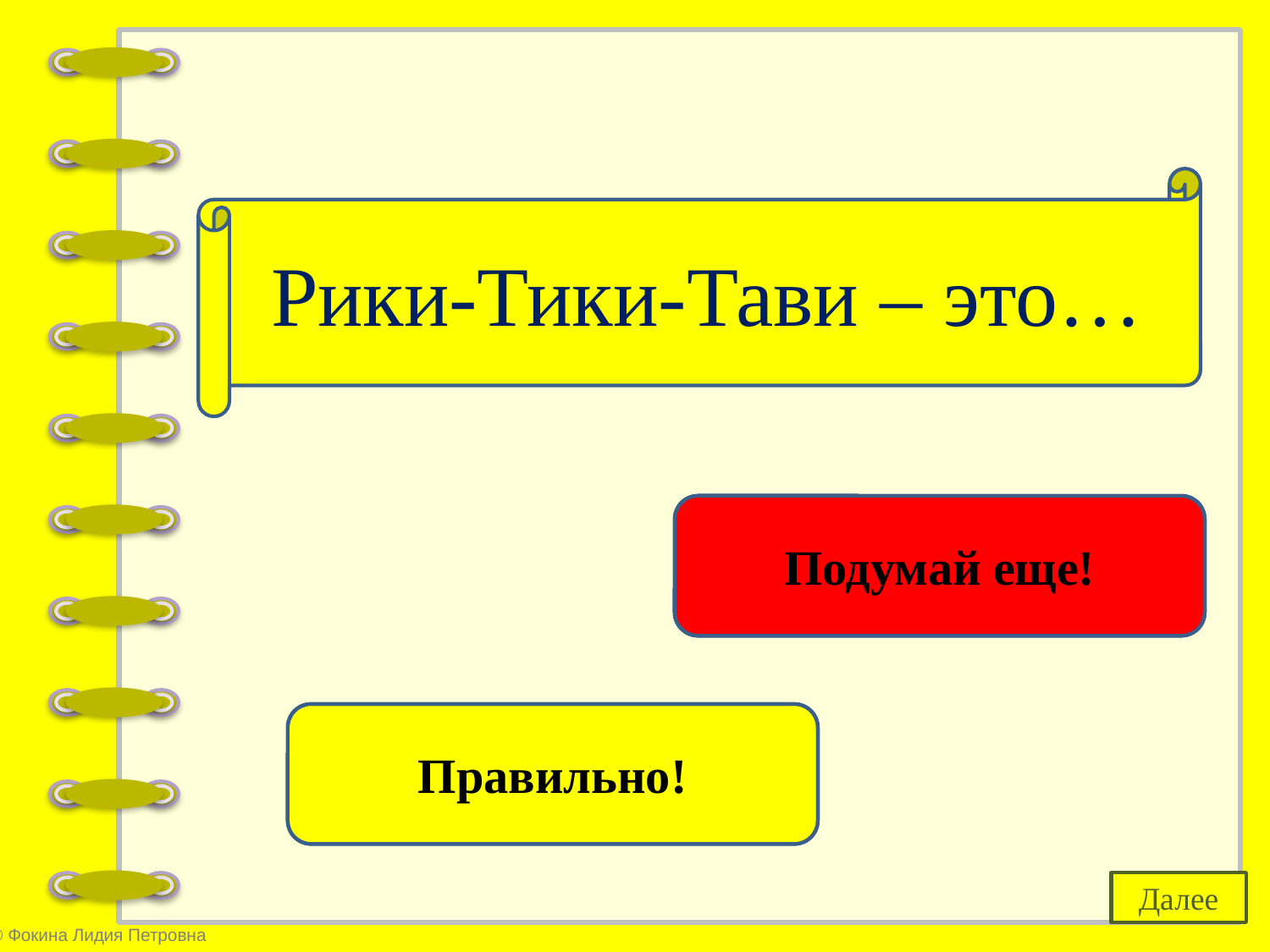

Рики-Тики-Тави – это…
хорёк
Подумай еще!

мангуст
Правильно!

Далее